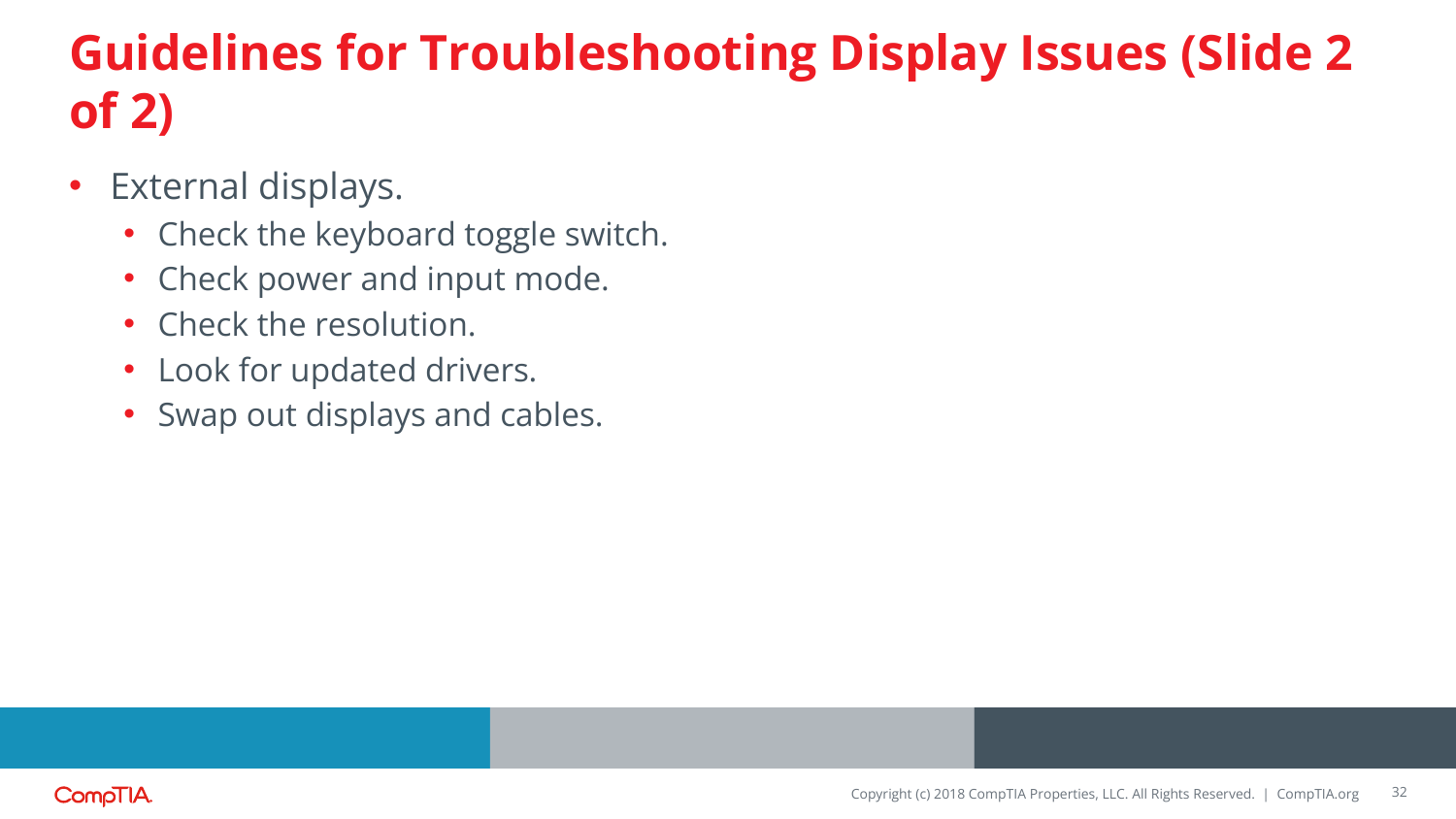

# Guidelines for Troubleshooting Display Issues (Slide 2 of 2)
External displays.
Check the keyboard toggle switch.
Check power and input mode.
Check the resolution.
Look for updated drivers.
Swap out displays and cables.

32